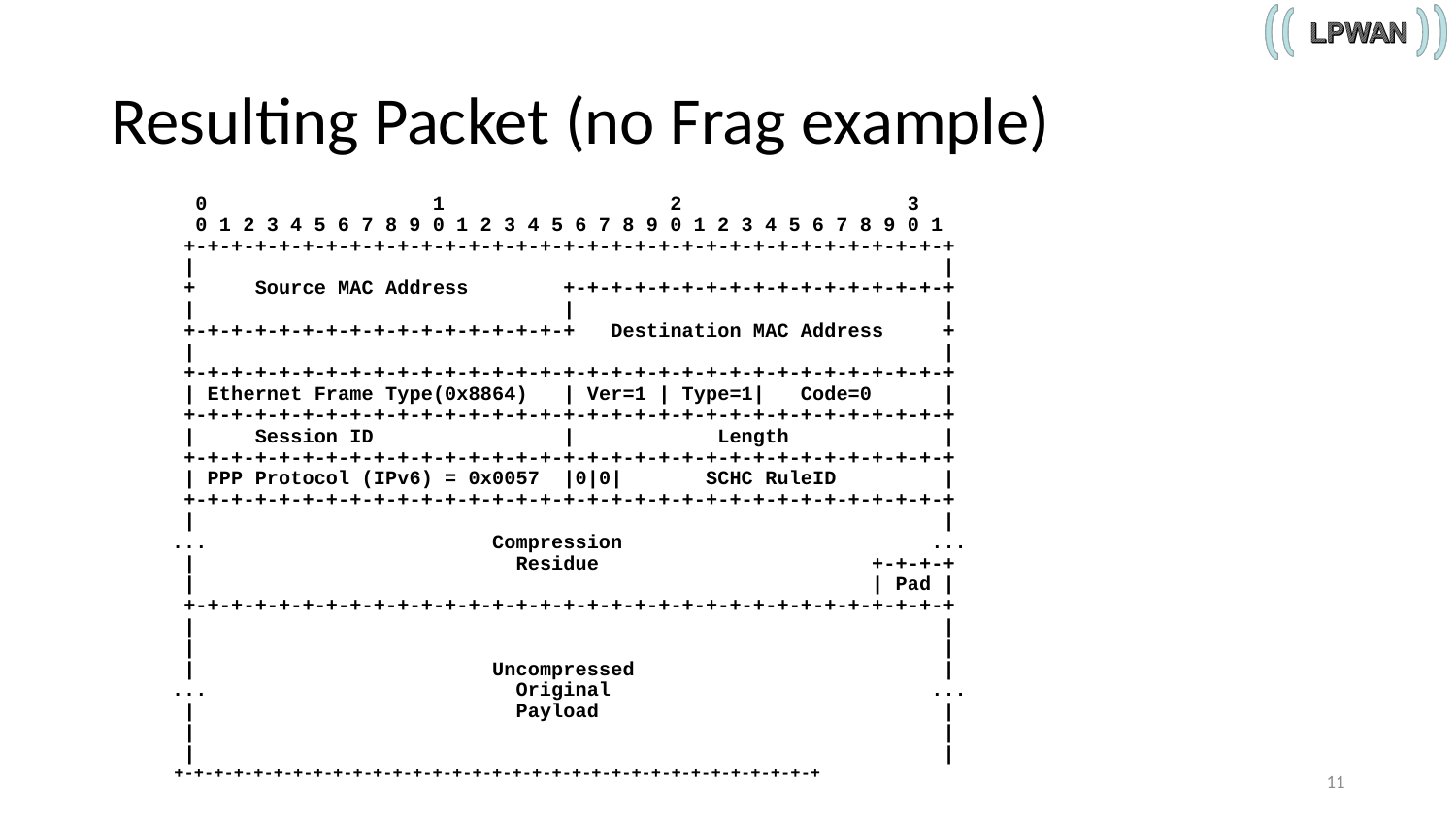

# Resulting Packet (no Frag example)
      0                   1                   2                   3
      0 1 2 3 4 5 6 7 8 9 0 1 2 3 4 5 6 7 8 9 0 1 2 3 4 5 6 7 8 9 0 1
     +-+-+-+-+-+-+-+-+-+-+-+-+-+-+-+-+-+-+-+-+-+-+-+-+-+-+-+-+-+-+-+-+
     |                                                               |
     +     Source MAC Address        +-+-+-+-+-+-+-+-+-+-+-+-+-+-+-+-+
     |                               |                               |
     +-+-+-+-+-+-+-+-+-+-+-+-+-+-+-+-+   Destination MAC Address     +
     |                                                               |
     +-+-+-+-+-+-+-+-+-+-+-+-+-+-+-+-+-+-+-+-+-+-+-+-+-+-+-+-+-+-+-+-+
     | Ethernet Frame Type(0x8864)   | Ver=1 | Type=1|   Code=0      |
     +-+-+-+-+-+-+-+-+-+-+-+-+-+-+-+-+-+-+-+-+-+-+-+-+-+-+-+-+-+-+-+-+
     |     Session ID                |            Length             |
     +-+-+-+-+-+-+-+-+-+-+-+-+-+-+-+-+-+-+-+-+-+-+-+-+-+-+-+-+-+-+-+-+
     | PPP Protocol (IPv6) = 0x0057  |0|0|       SCHC RuleID         |
     +-+-+-+-+-+-+-+-+-+-+-+-+-+-+-+-+-+-+-+-+-+-+-+-+-+-+-+-+-+-+-+-+
     |                                                               |
    ...                        Compression                          ...
     |                           Residue                       +-+-+-+
     |                                                         | Pad |
     +-+-+-+-+-+-+-+-+-+-+-+-+-+-+-+-+-+-+-+-+-+-+-+-+-+-+-+-+-+-+-+-+
     |                                                               |
     |                                                               |
     |                         Uncompressed                          |
    ...                          Original                           ...
     |                           Payload                             |
     |                                                               |
     |                                                               |
     +-+-+-+-+-+-+-+-+-+-+-+-+-+-+-+-+-+-+-+-+-+-+-+-+-+-+-+-+-+-+-+-+
11